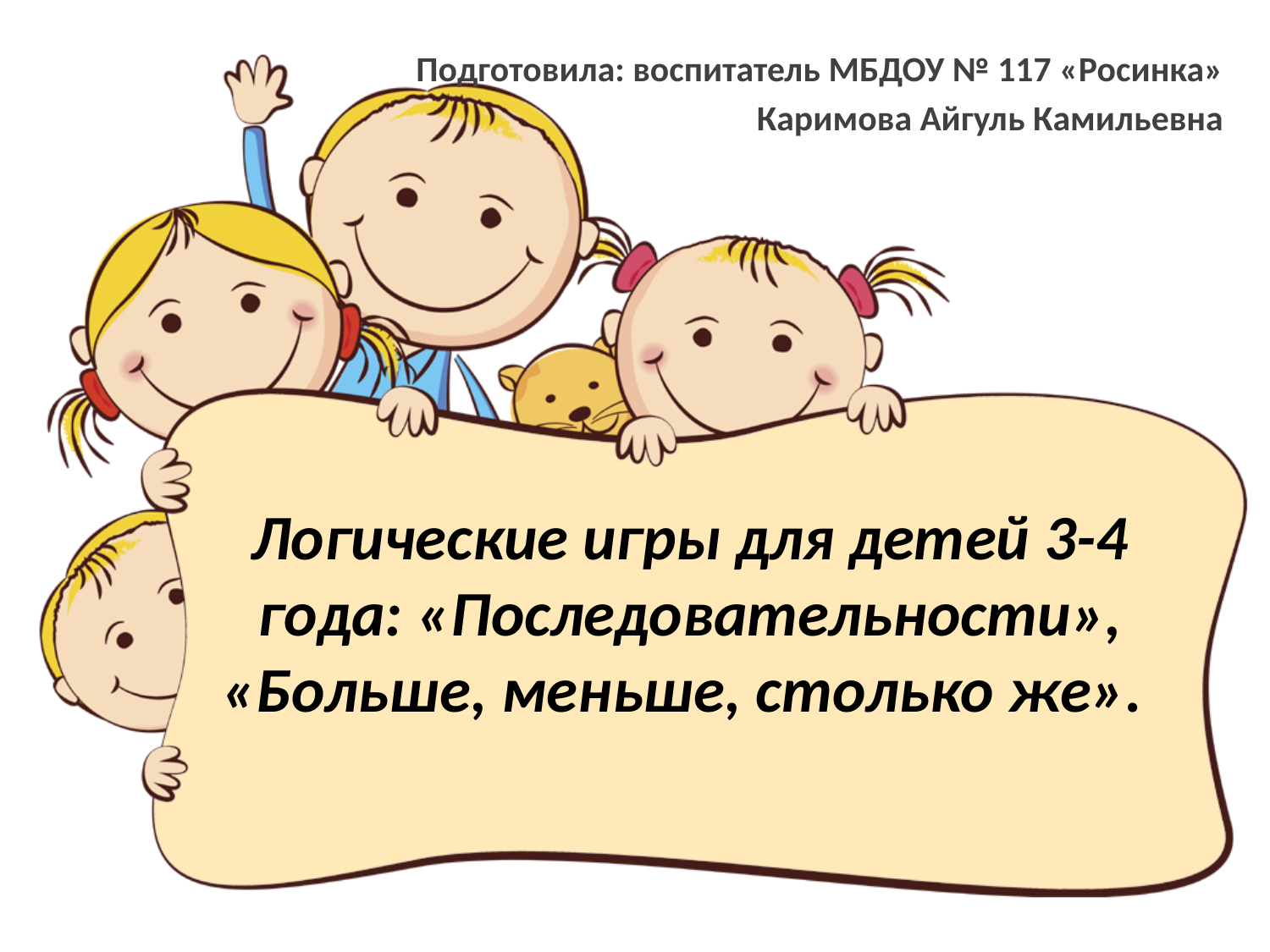

Подготовила: воспитатель МБДОУ № 117 «Росинка»
Каримова Айгуль Камильевна
# Логические игры для детей 3-4 года: «Последовательности», «Больше, меньше, столько же».